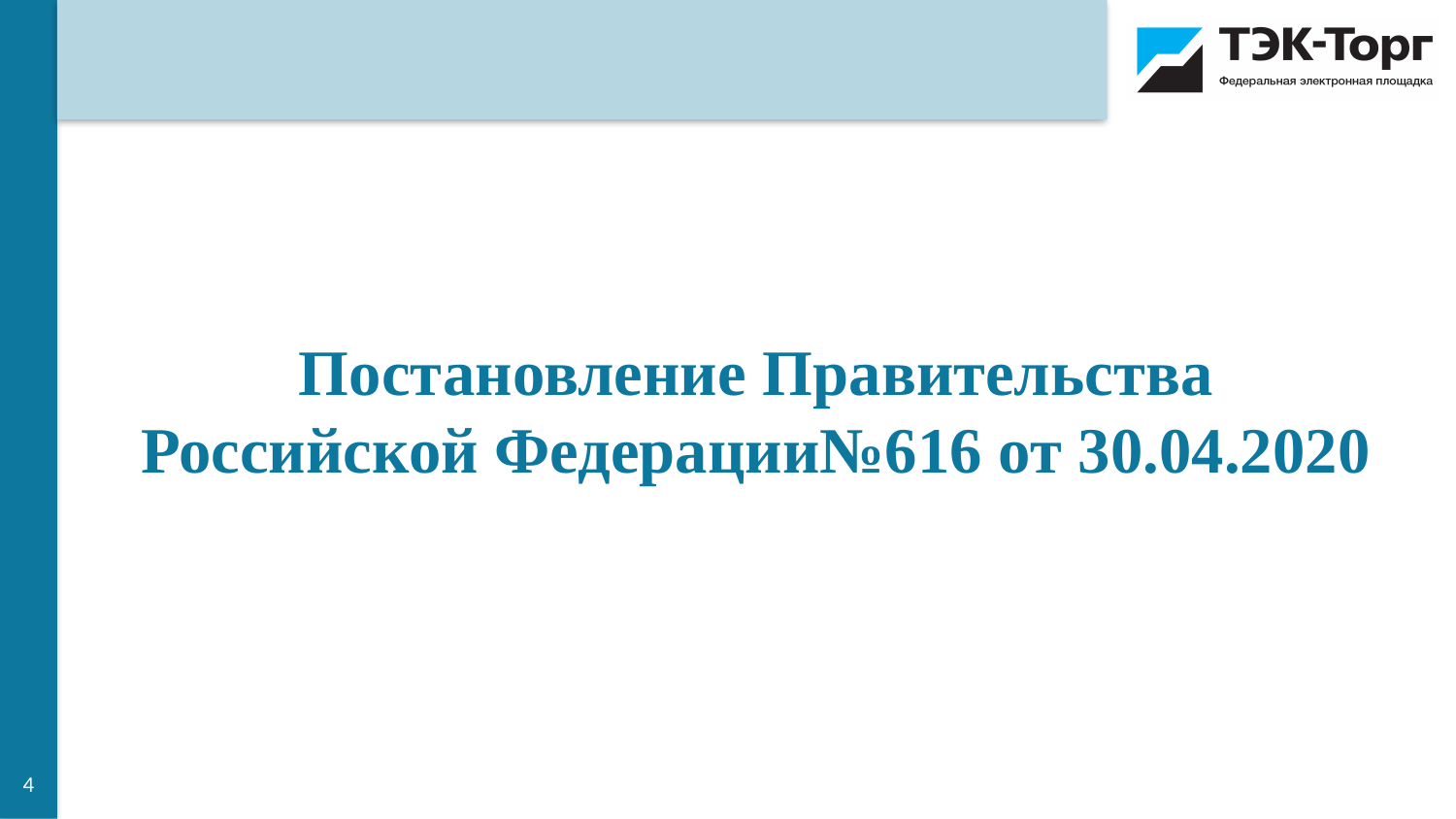

Постановление Правительства Российской Федерации№616 от 30.04.2020
4